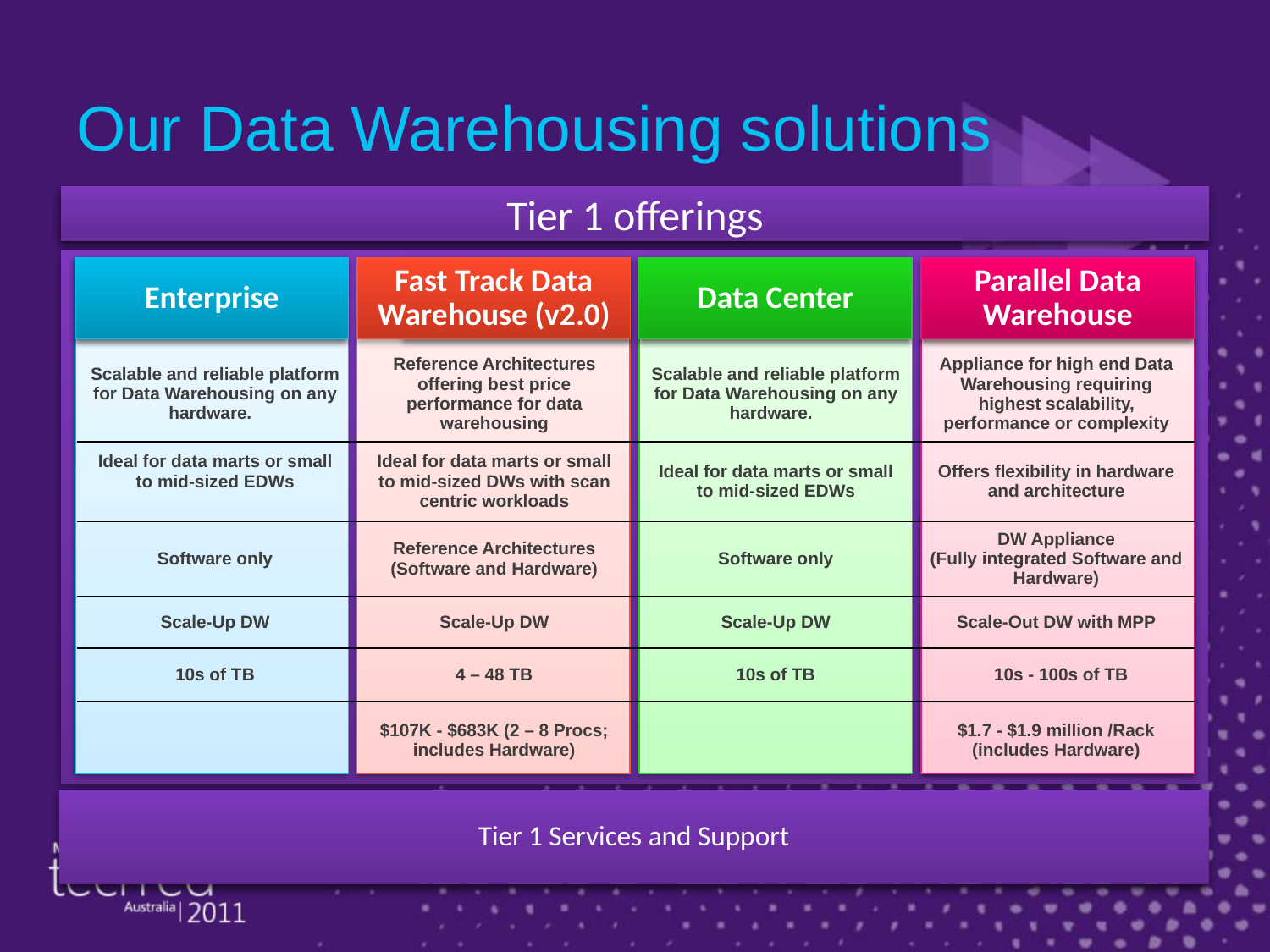

# Our Data Warehousing solutions

Tier 1 offerings

Enterprise
Fast Track Data Warehouse (v2.0)

Data Center

Parallel Data Warehouse

| Scalable and reliable platform for Data Warehousing on any hardware. | Reference Architectures offering best price performance for data warehousing | Scalable and reliable platform for Data Warehousing on any hardware. | Appliance for high end Data Warehousing requiring highest scalability, performance or complexity |
| --- | --- | --- | --- |
| Ideal for data marts or small to mid-sized EDWs | Ideal for data marts or small to mid-sized DWs with scan centric workloads | Ideal for data marts or small to mid-sized EDWs | Offers flexibility in hardware and architecture |
| Software only | Reference Architectures (Software and Hardware) | Software only | DW Appliance (Fully integrated Software and Hardware) |
| Scale-Up DW | Scale-Up DW | Scale-Up DW | Scale-Out DW with MPP |
| 10s of TB | 4 – 48 TB | 10s of TB | 10s - 100s of TB |
|  | $107K - $683K (2 – 8 Procs; includes Hardware) |  | $1.7 - $1.9 million /Rack (includes Hardware) |
|  |  |  |  |
Tier 1 Services and Support